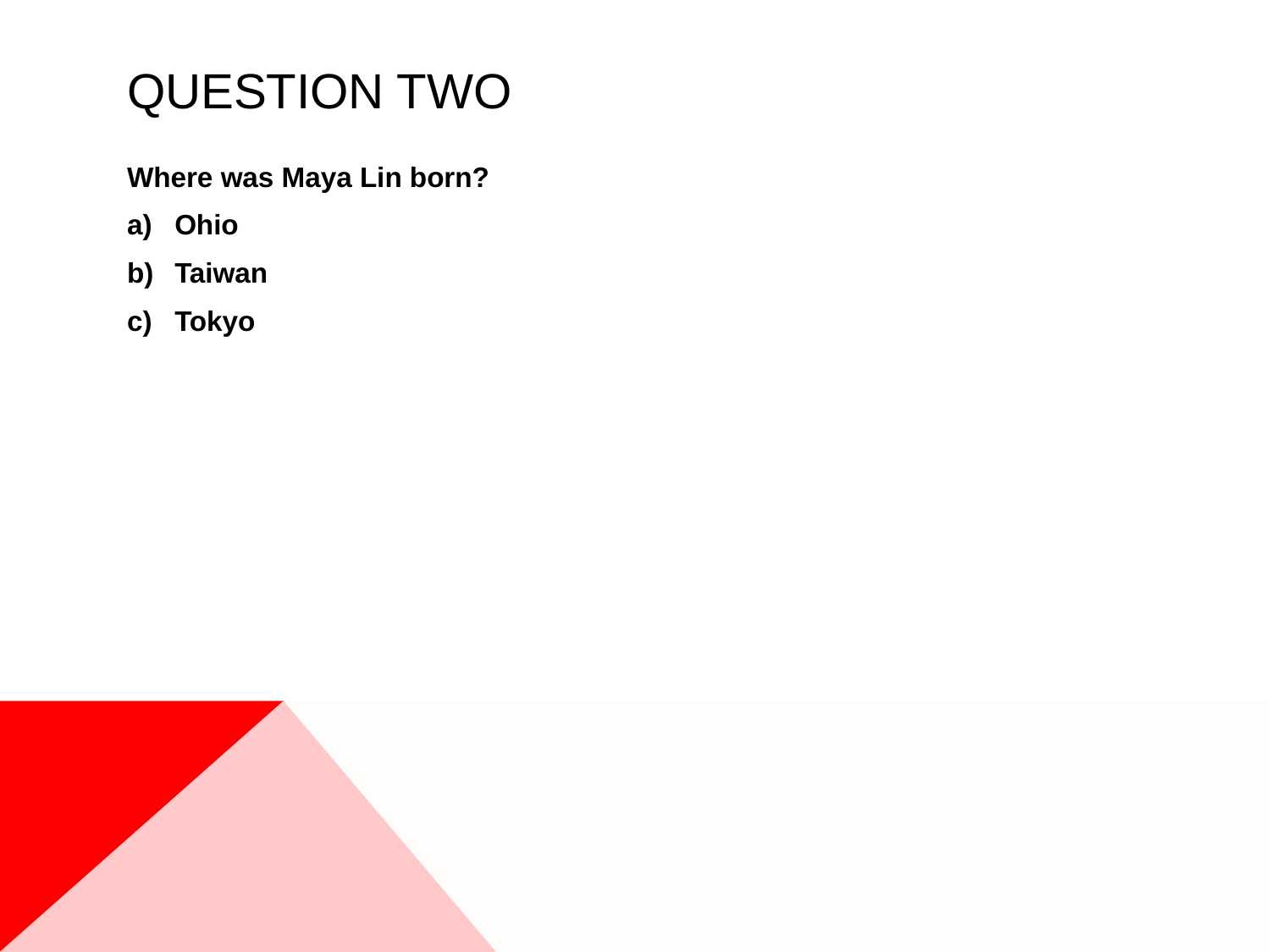

# Question two
Where was Maya Lin born?
Ohio
Taiwan
Tokyo